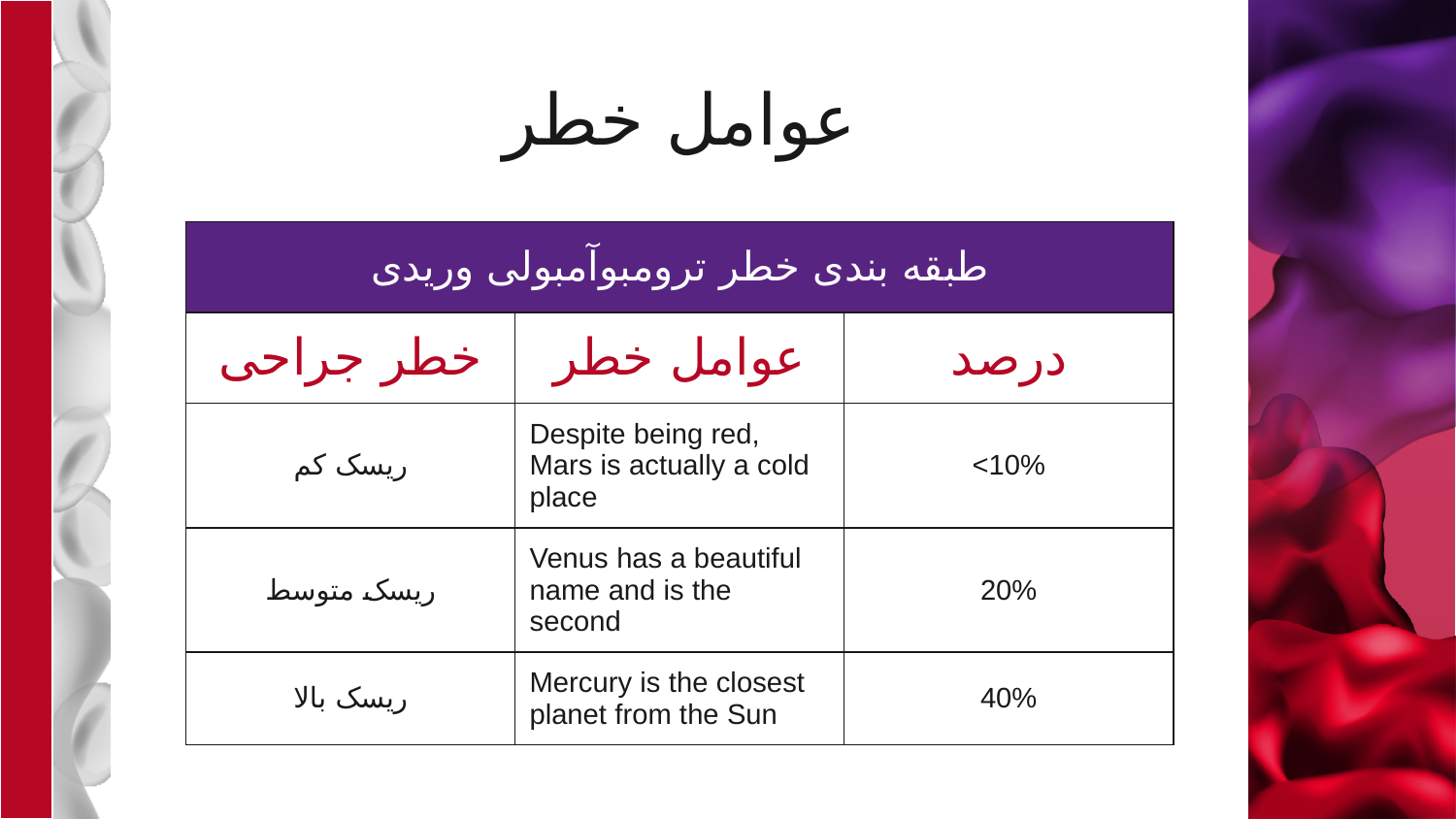

# عوامل خطر
| طبقه بندی خطر ترومبوآمبولی وریدی |  |  |
| --- | --- | --- |
| خطر جراحی | عوامل خطر | درصد |
| ریسک کم | Despite being red, Mars is actually a cold place | <10% |
| ریسک متوسط | Venus has a beautiful name and is the second | 20% |
| ریسک بالا | Mercury is the closest planet from the Sun | 40% |